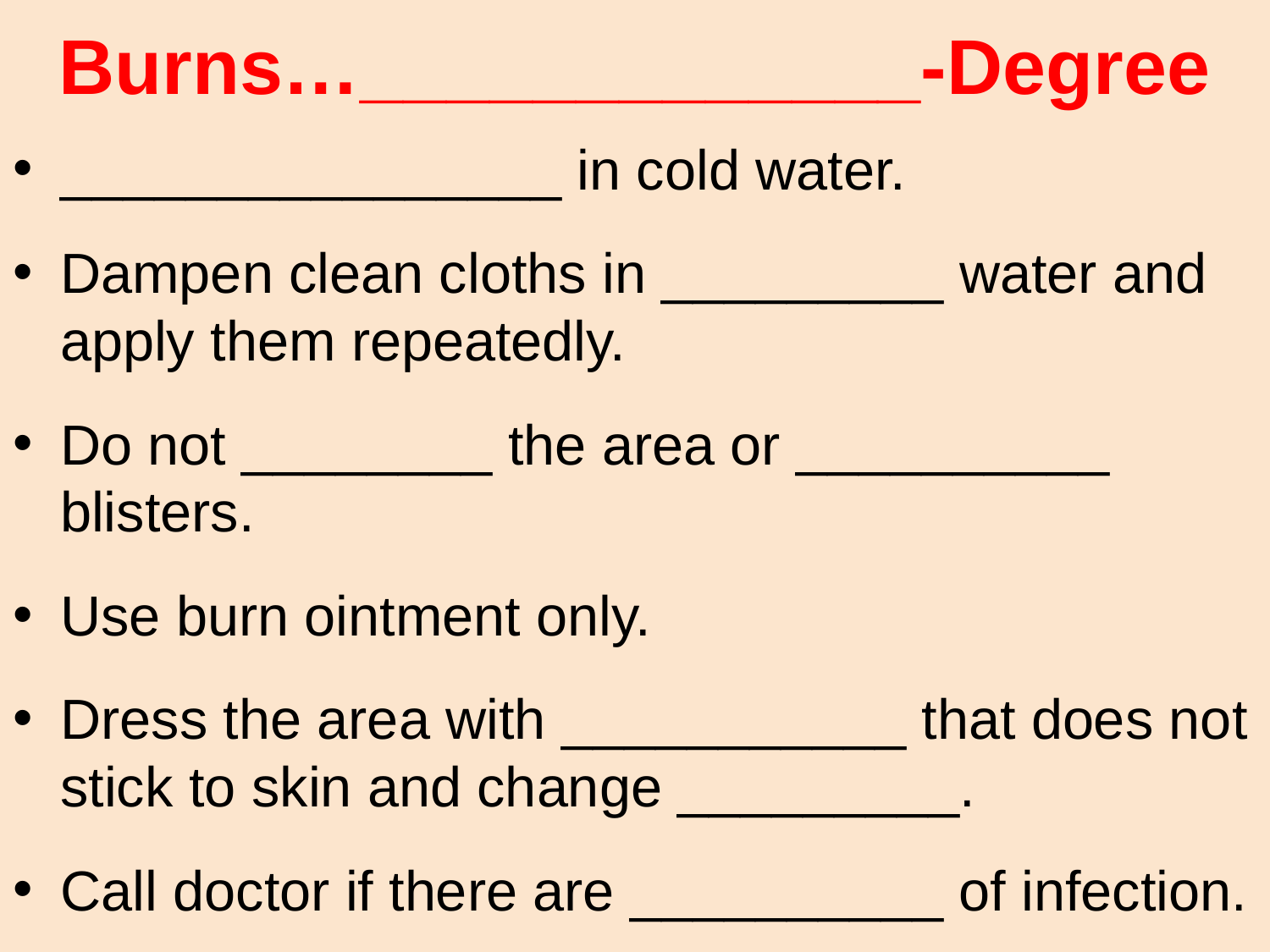

# Burns…_____________-Degree
________________ in cold water.

Dampen clean cloths in _________ water and apply them repeatedly.

Do not ________ the area or __________ blisters.

Use burn ointment only.

Dress the area with ___________ that does not stick to skin and change _________.

Call doctor if there are __________ of infection.